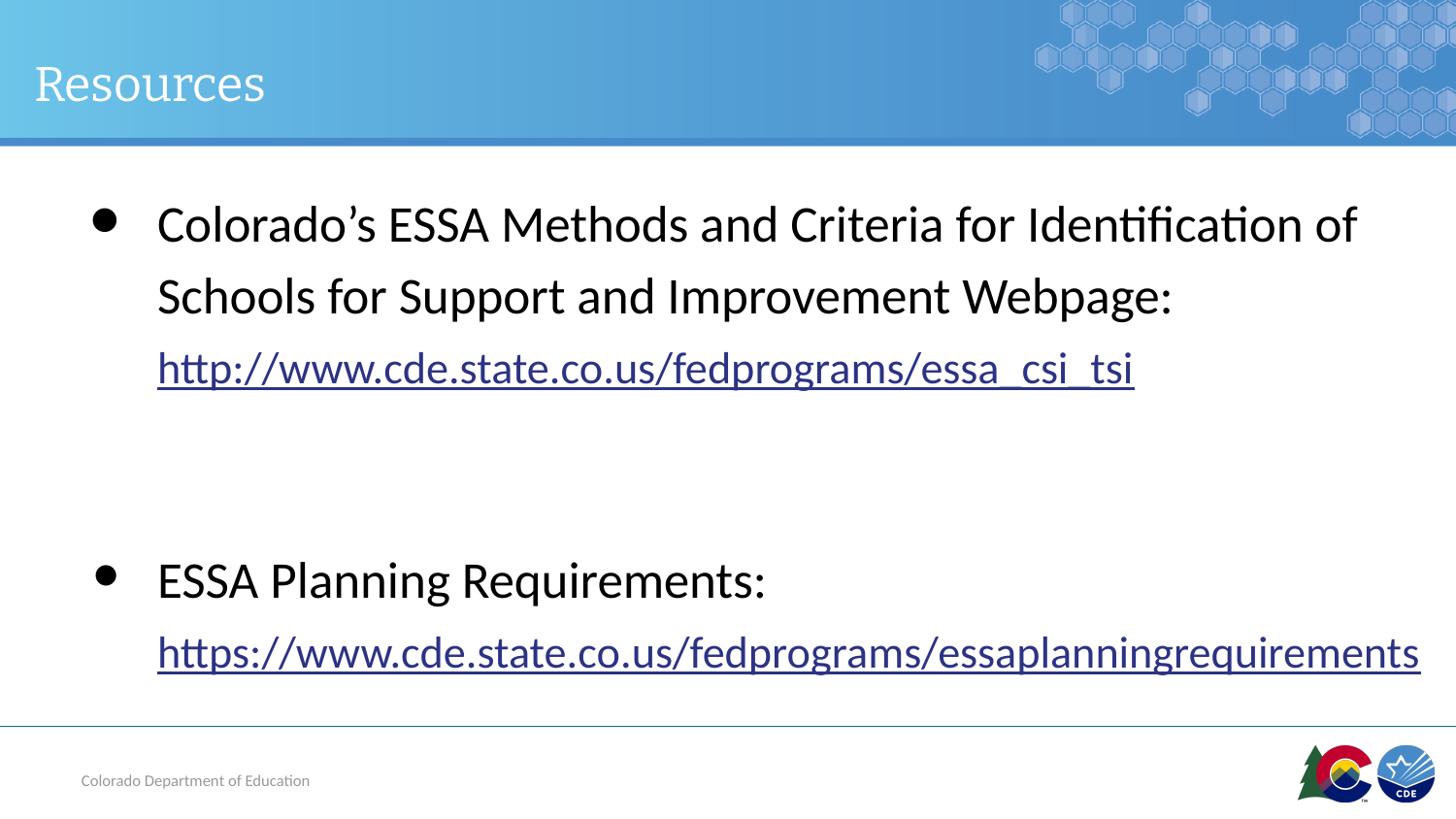

# Resources
Colorado’s ESSA Methods and Criteria for Identification of Schools for Support and Improvement Webpage:
http://www.cde.state.co.us/fedprograms/essa_csi_tsi

ESSA Planning Requirements:
https://www.cde.state.co.us/fedprograms/essaplanningrequirements